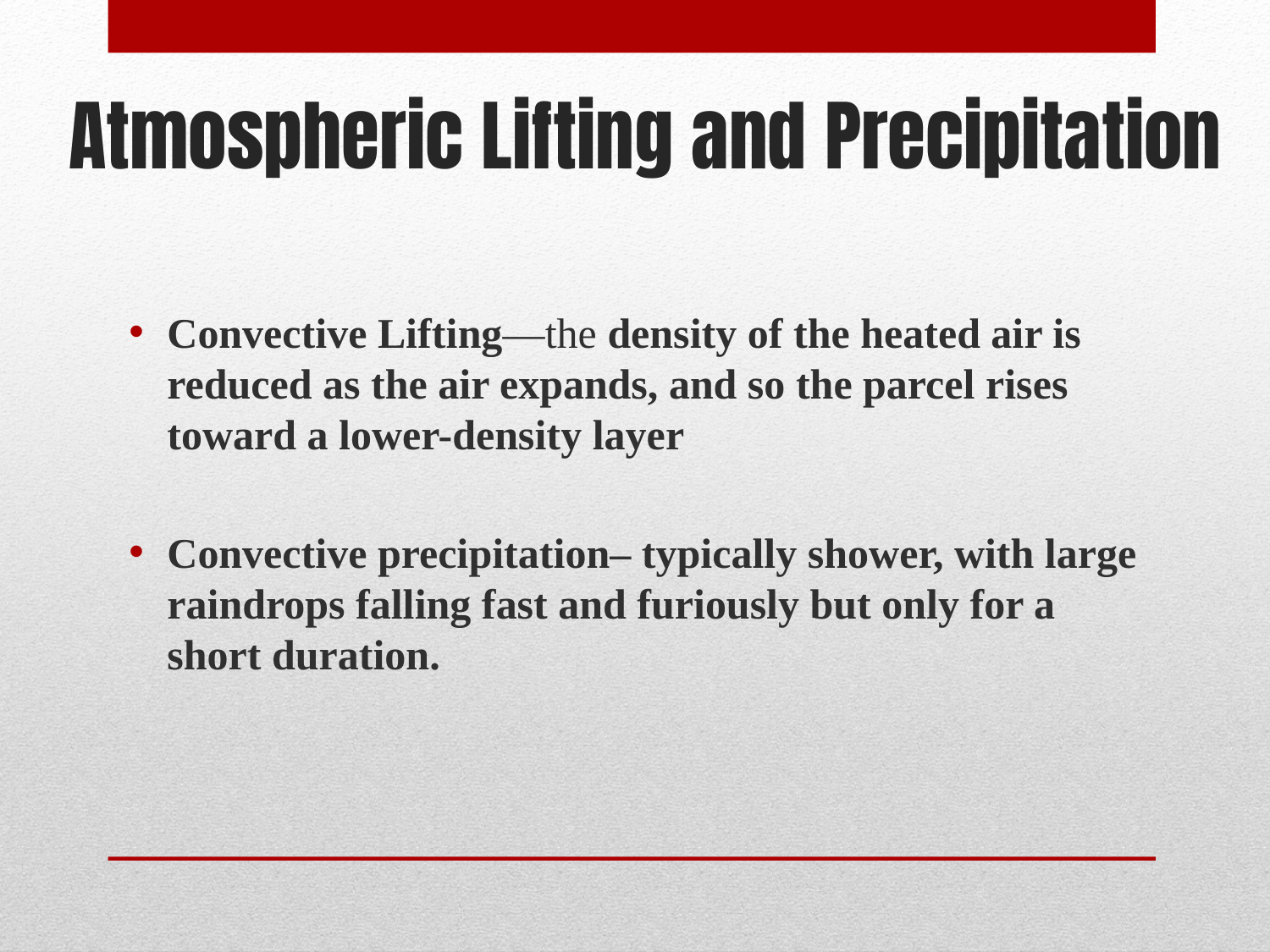

# Atmospheric Lifting and Precipitation
Convective Lifting—the density of the heated air is reduced as the air expands, and so the parcel rises toward a lower-density layer

Convective precipitation– typically shower, with large raindrops falling fast and furiously but only for a short duration.